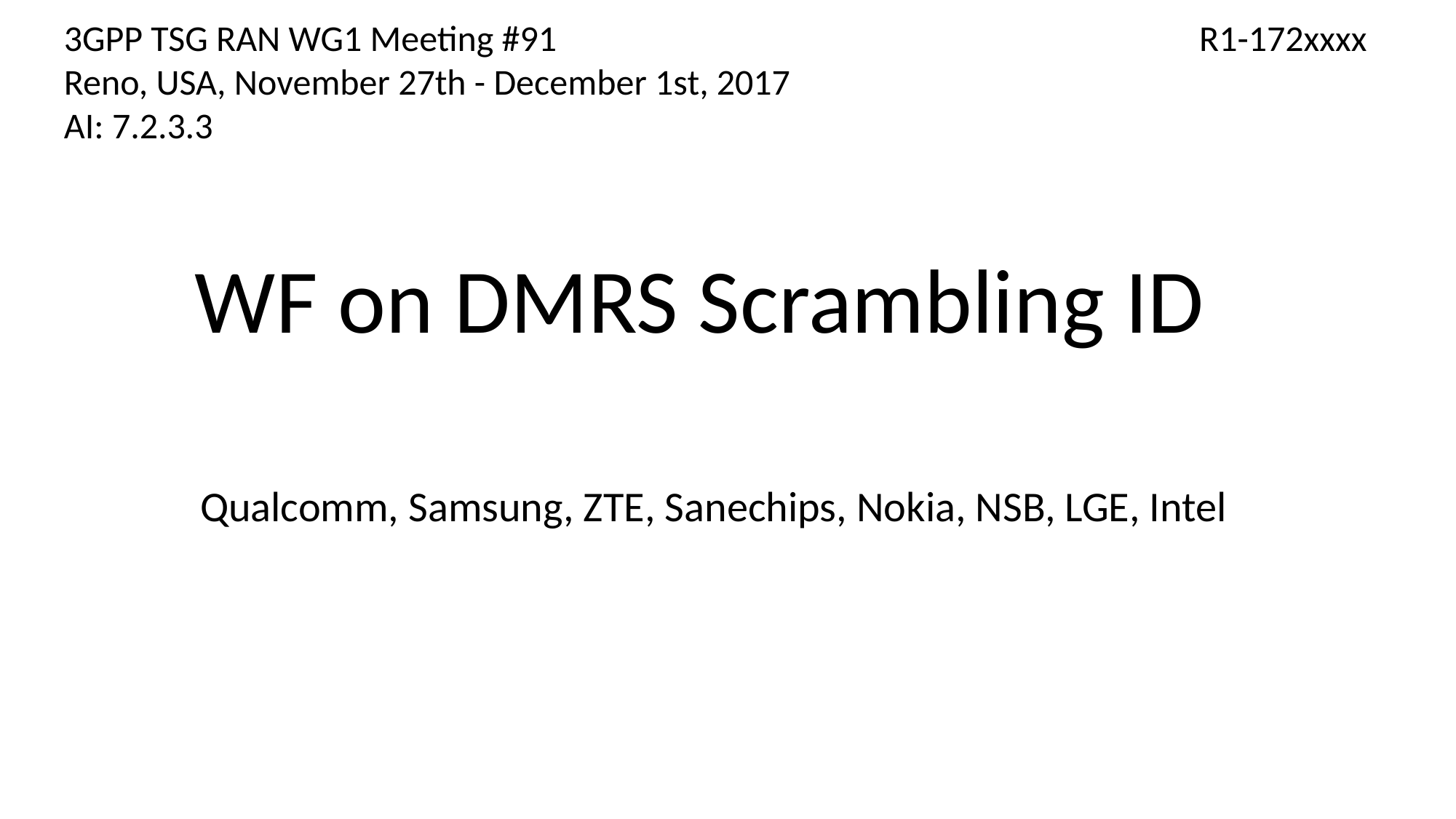

3GPP TSG RAN WG1 Meeting #91	                                                                        R1-172xxxx
Reno, USA, November 27th - December 1st, 2017
AI: 7.2.3.3
# WF on DMRS Scrambling ID
Qualcomm, Samsung, ZTE, Sanechips, Nokia, NSB, LGE, Intel